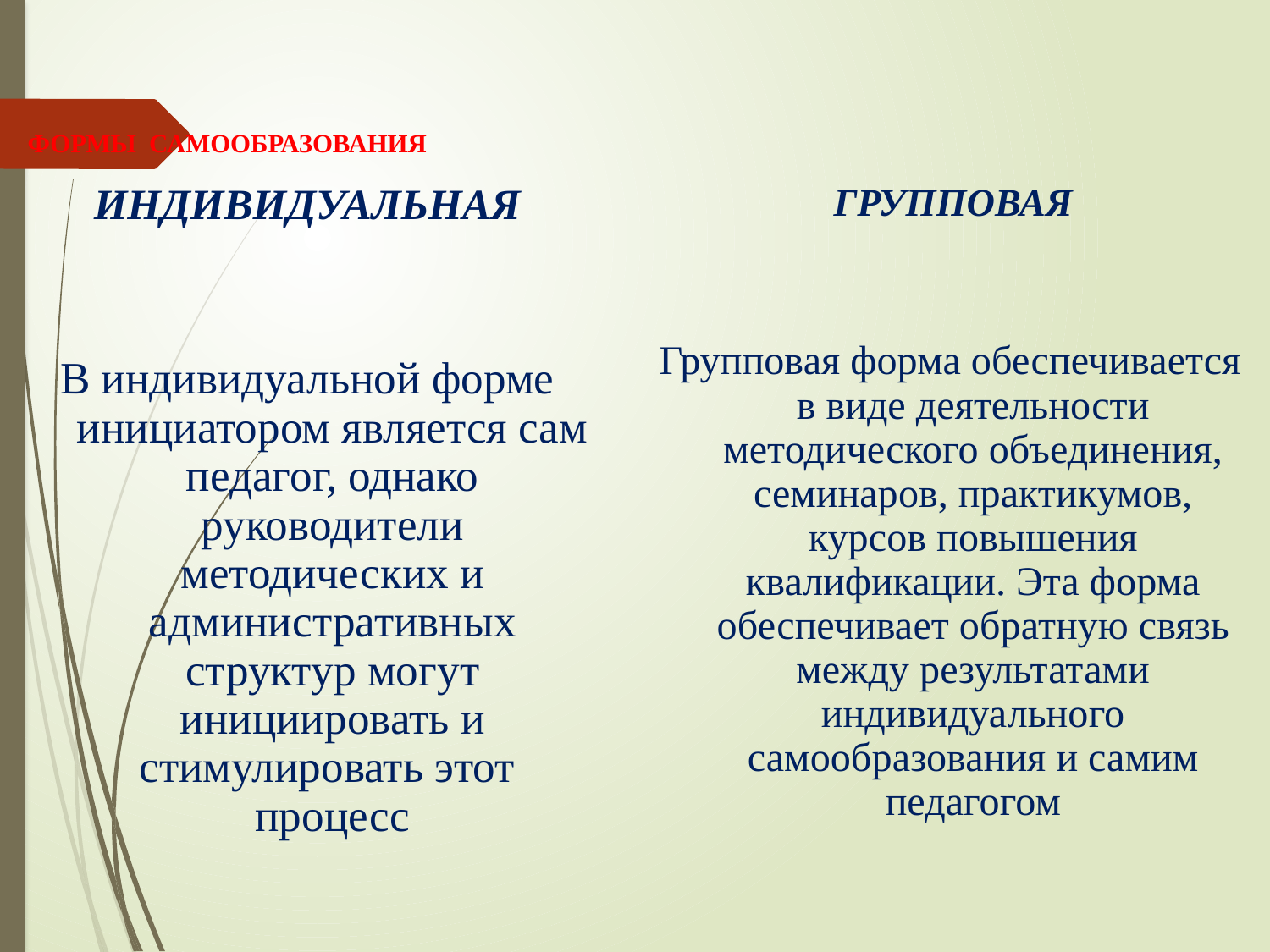

# ФОРМЫ  САМООБРАЗОВАНИЯ
ИНДИВИДУАЛЬНАЯ

В индивидуальной форме инициатором является сам педагог, однако руководители методических и административных структур могут инициировать и стимулировать этот  процесс
                  ГРУППОВАЯ

Групповая форма обеспечивается в виде деятельности методического объединения, семинаров, практикумов, курсов повышения квалификации. Эта форма обеспечивает обратную связь между результатами индивидуального самообразования и самим педагогом